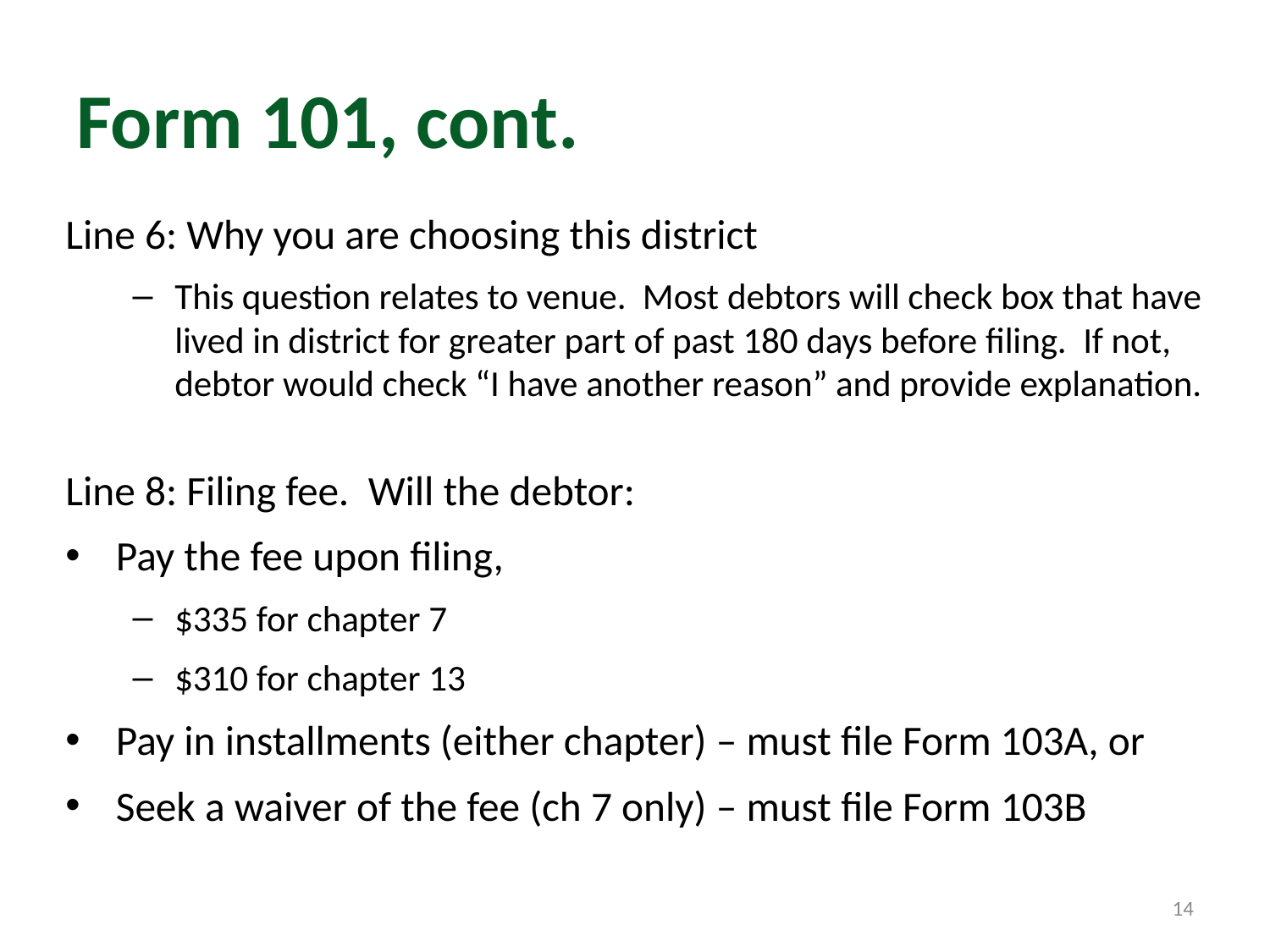

# Form 101, cont.
Line 6: Why you are choosing this district
This question relates to venue.  Most debtors will check box that have lived in district for greater part of past 180 days before filing.  If not, debtor would check “I have another reason” and provide explanation.
Line 8: Filing fee.  Will the debtor:
Pay the fee upon filing,
$335 for chapter 7
$310 for chapter 13
Pay in installments (either chapter) – must file Form 103A, or
Seek a waiver of the fee (ch 7 only) – must file Form 103B

14